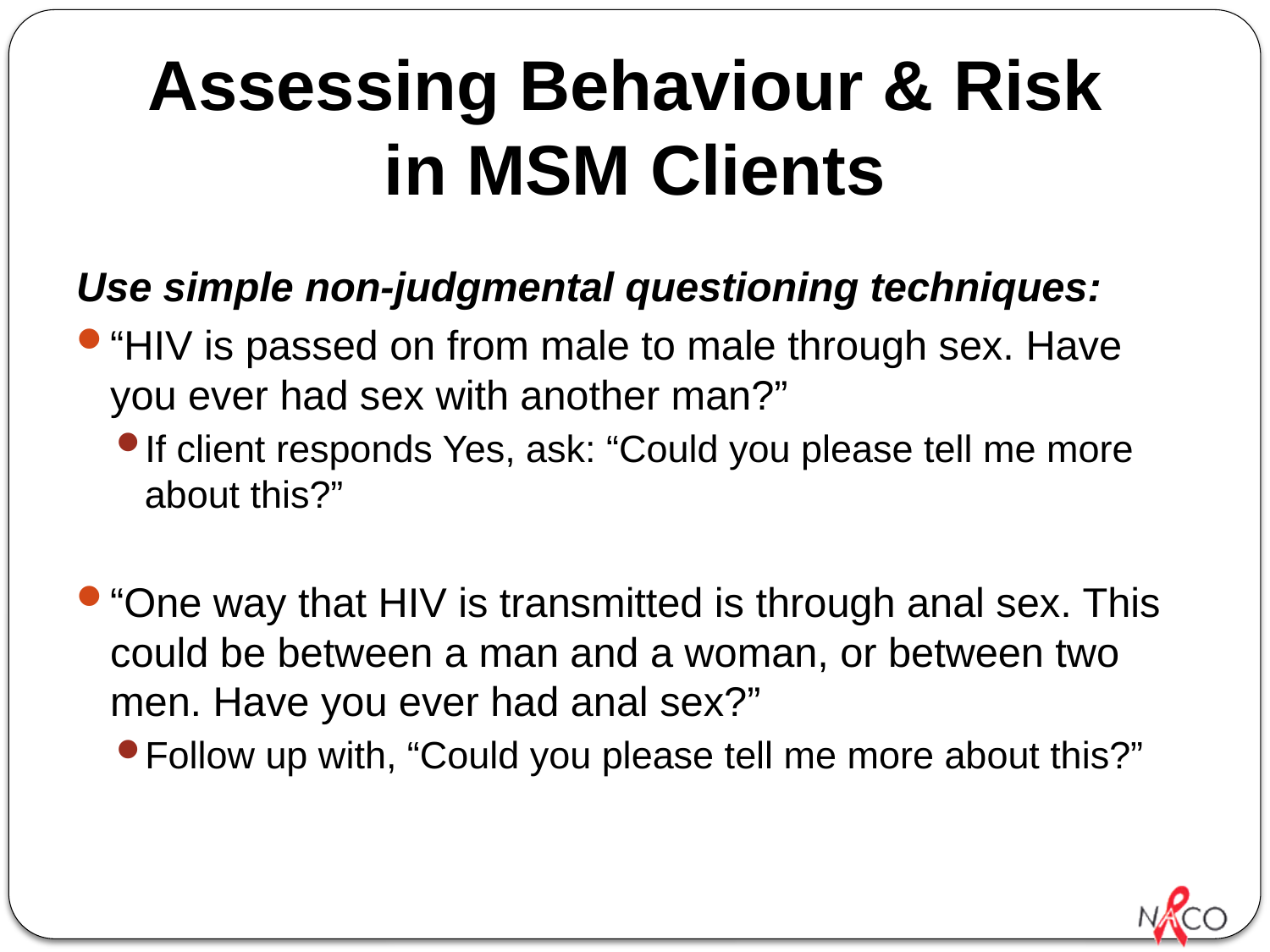

# Assessing Behaviour & Risk in MSM Clients
Use simple non-judgmental questioning techniques:
“HIV is passed on from male to male through sex. Have you ever had sex with another man?”
If client responds Yes, ask: “Could you please tell me more about this?”

“One way that HIV is transmitted is through anal sex. This could be between a man and a woman, or between two men. Have you ever had anal sex?”
Follow up with, “Could you please tell me more about this?”